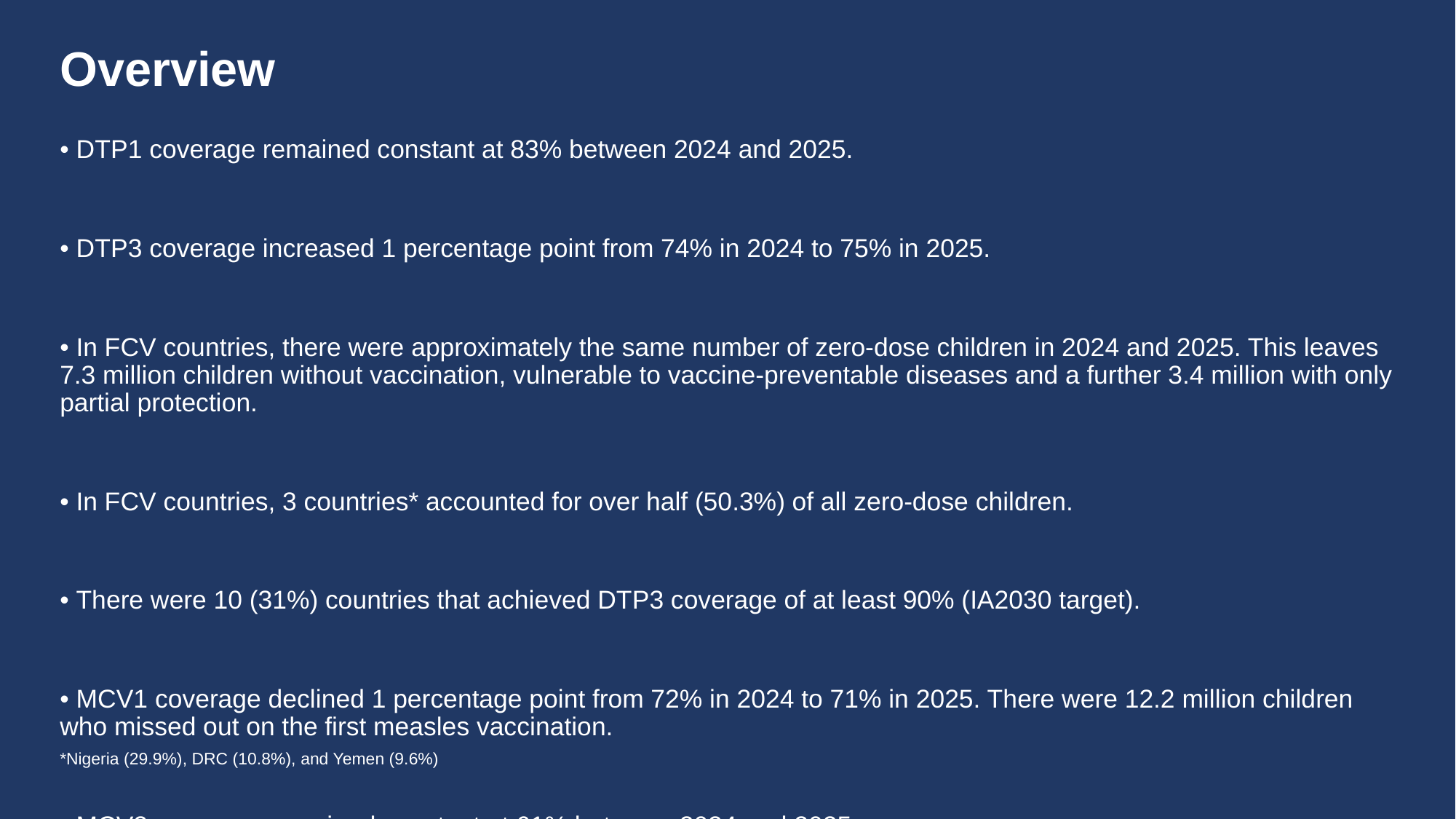

# Overview
• DTP1 coverage remained constant at 83% between 2024 and 2025.

• DTP3 coverage increased 1 percentage point from 74% in 2024 to 75% in 2025.

• In FCV countries, there were approximately the same number of zero-dose children in 2024 and 2025. This leaves 7.3 million children without vaccination, vulnerable to vaccine-preventable diseases and a further 3.4 million with only partial protection.

• In FCV countries, 3 countries* accounted for over half (50.3%) of all zero-dose children.

• There were 10 (31%) countries that achieved DTP3 coverage of at least 90% (IA2030 target).

• MCV1 coverage declined 1 percentage point from 72% in 2024 to 71% in 2025. There were 12.2 million children who missed out on the first measles vaccination.

• MCV2 coverage remained constant at 61% between 2024 and 2025.

• Last dose coverage of HPV vaccination (HPVc) among girls remained constant at 31% in 2025.
*Nigeria (29.9%), DRC (10.8%), and Yemen (9.6%)